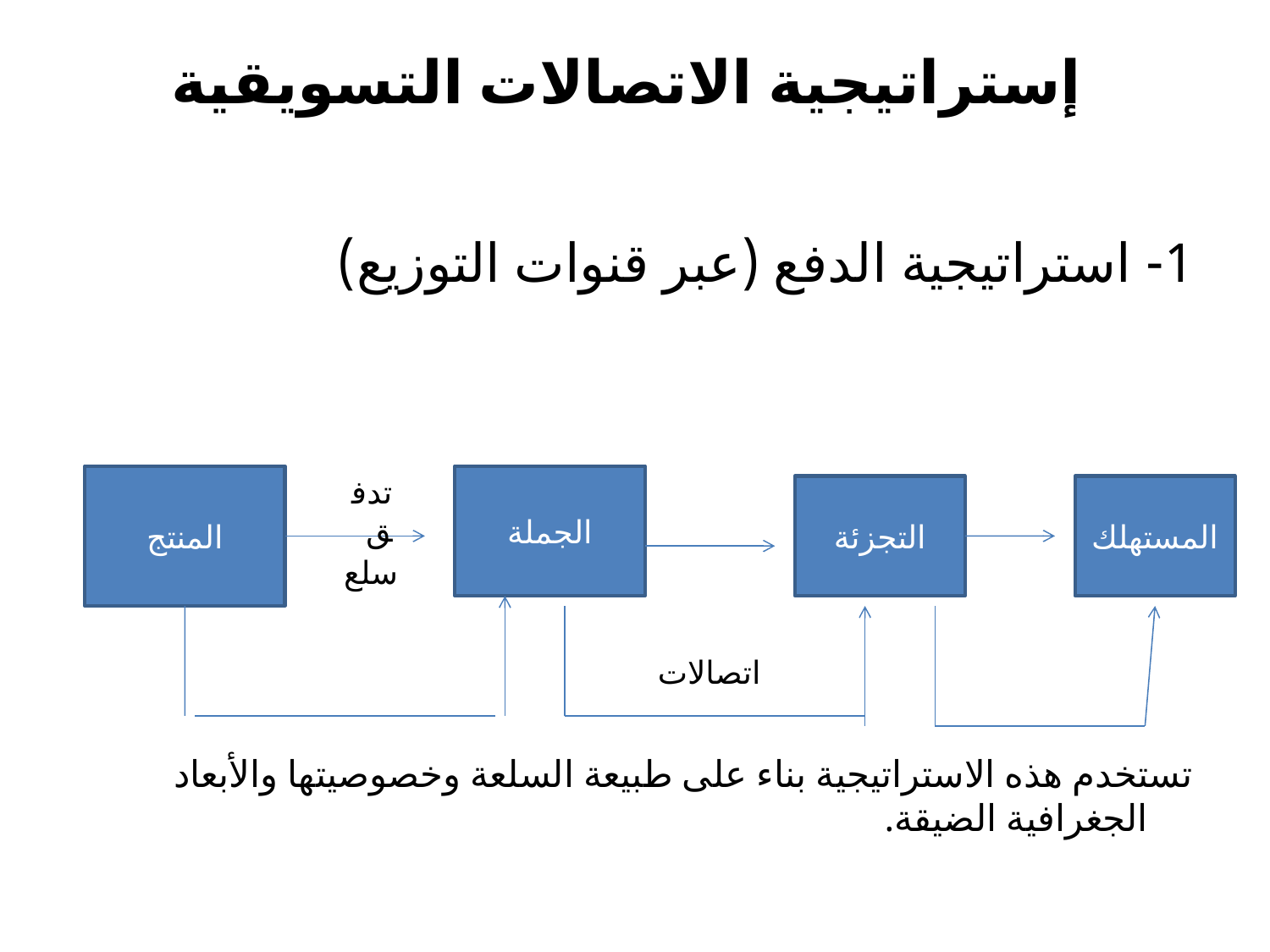

# إستراتيجية الاتصالات التسويقية
1- استراتيجية الدفع (عبر قنوات التوزيع)

تستخدم هذه الاستراتيجية بناء على طبيعة السلعة وخصوصيتها والأبعاد الجغرافية الضيقة.
المنتج
تدفق
الجملة
التجزئة
المستهلك
سلع
اتصالات